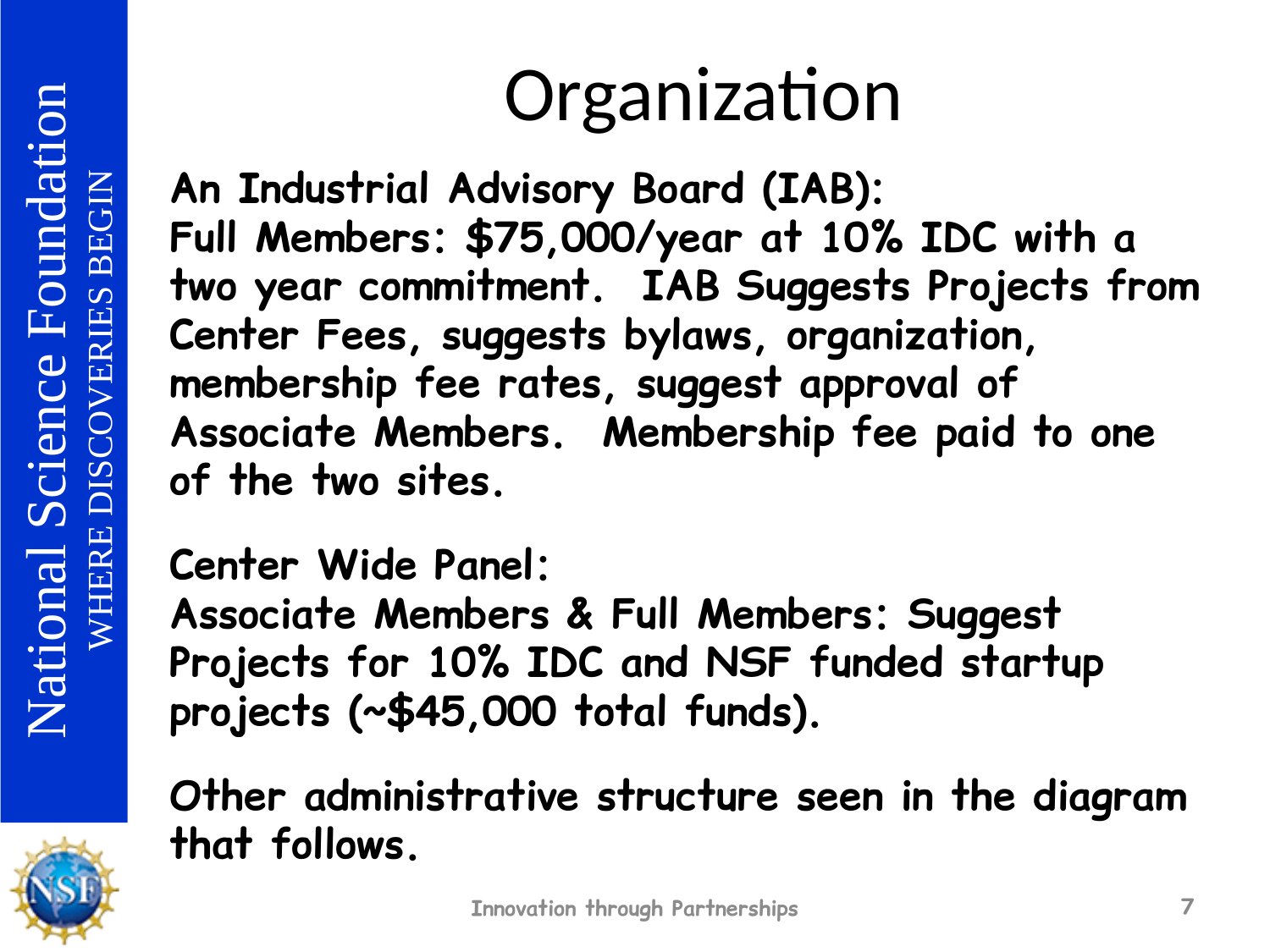

# Organization
An Industrial Advisory Board (IAB):
Full Members: $75,000/year at 10% IDC with a two year commitment.  IAB Suggests Projects from Center Fees, suggests bylaws, organization, membership fee rates, suggest approval of Associate Members.  Membership fee paid to one of the two sites.

Center Wide Panel:
Associate Members & Full Members: Suggest Projects for 10% IDC and NSF funded startup projects (~$45,000 total funds).

Other administrative structure seen in the diagram that follows.
Innovation through Partnerships
7